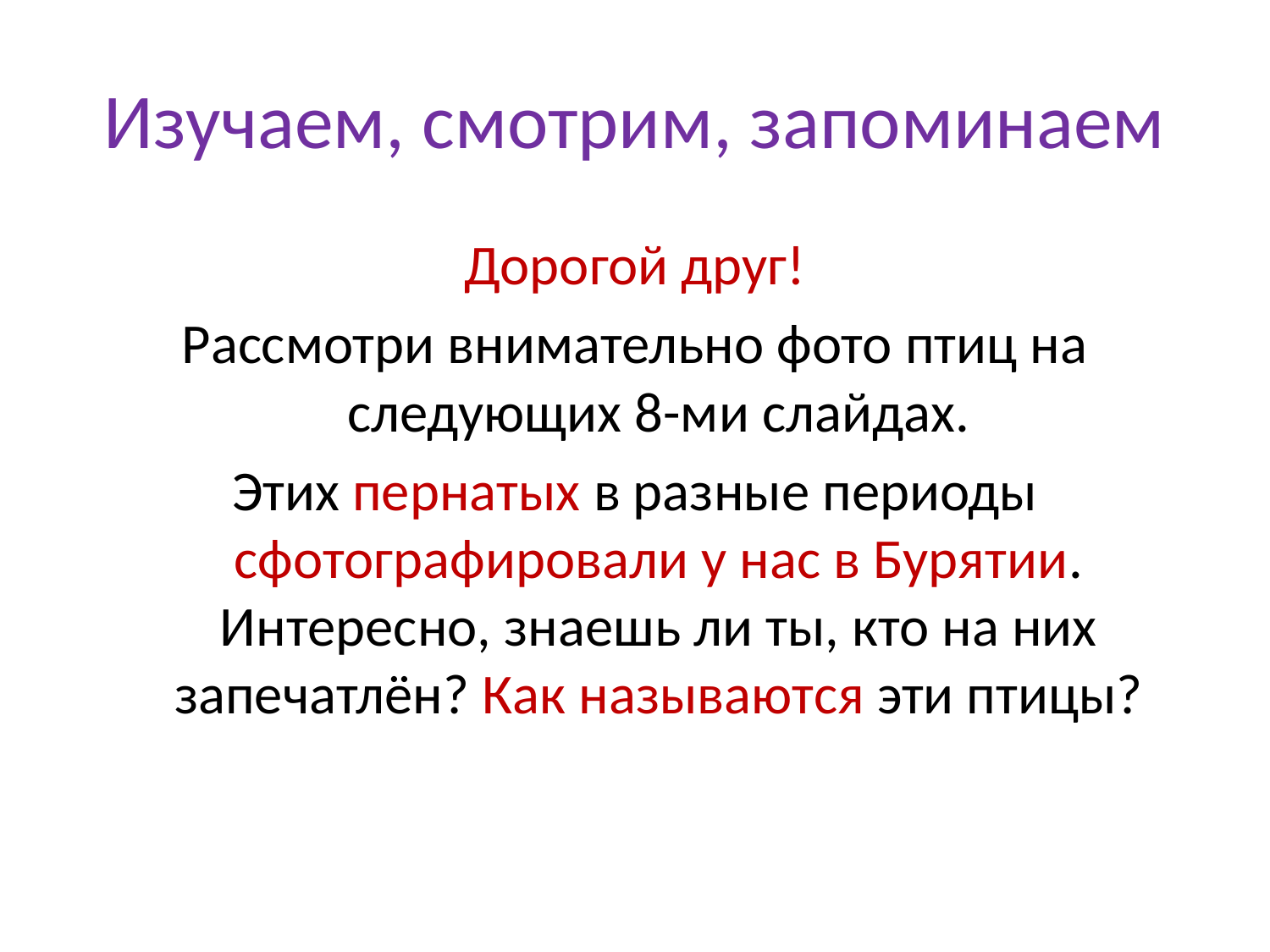

# Изучаем, смотрим, запоминаем
Дорогой друг!
Рассмотри внимательно фото птиц на следующих 8-ми слайдах.
Этих пернатых в разные периоды сфотографировали у нас в Бурятии. Интересно, знаешь ли ты, кто на них запечатлён? Как называются эти птицы?